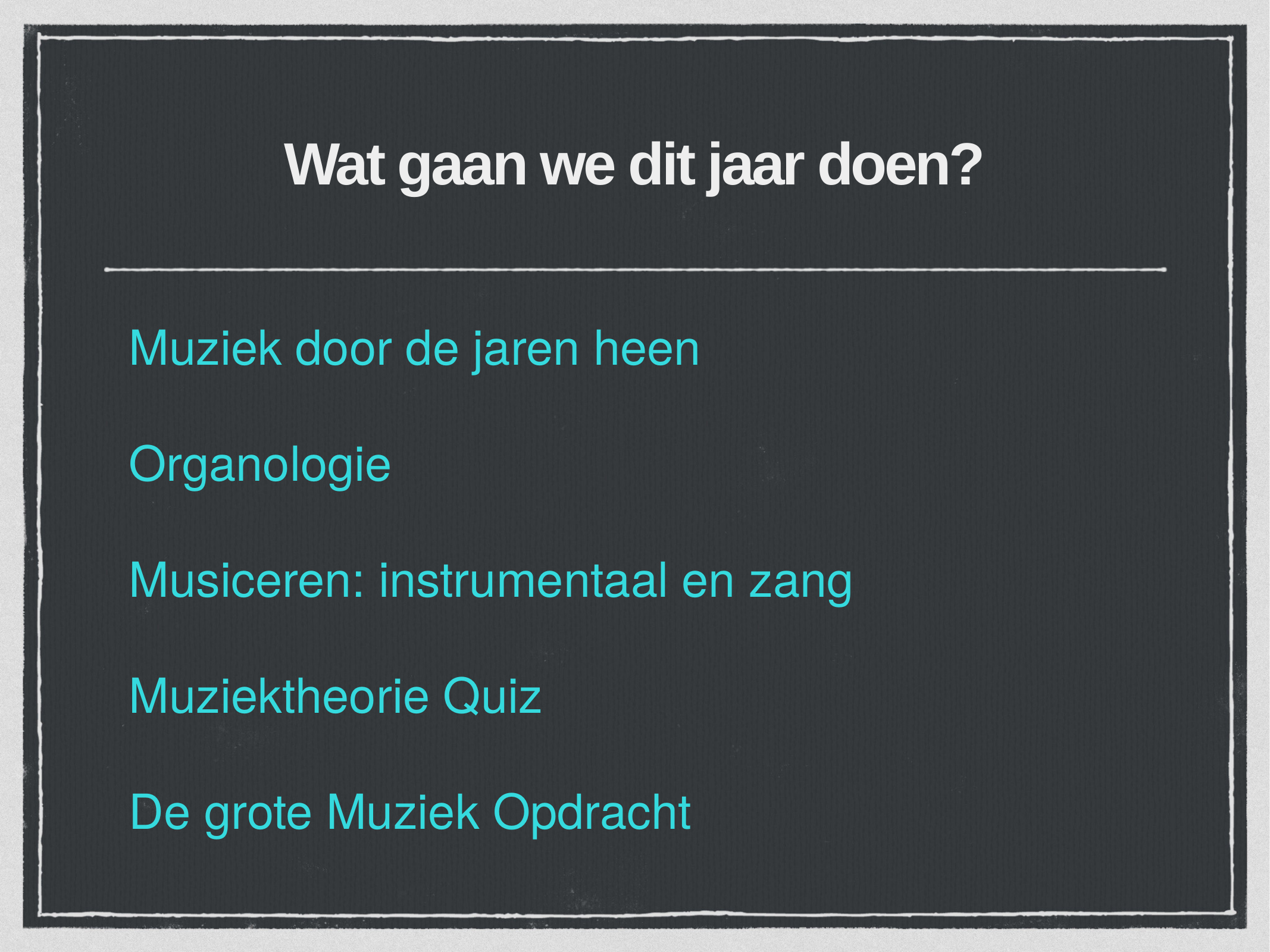

# Wat gaan we dit jaar doen?
Muziek door de jaren heen

Organologie

Musiceren: instrumentaal en zang

Muziektheorie Quiz

De grote Muziek Opdracht